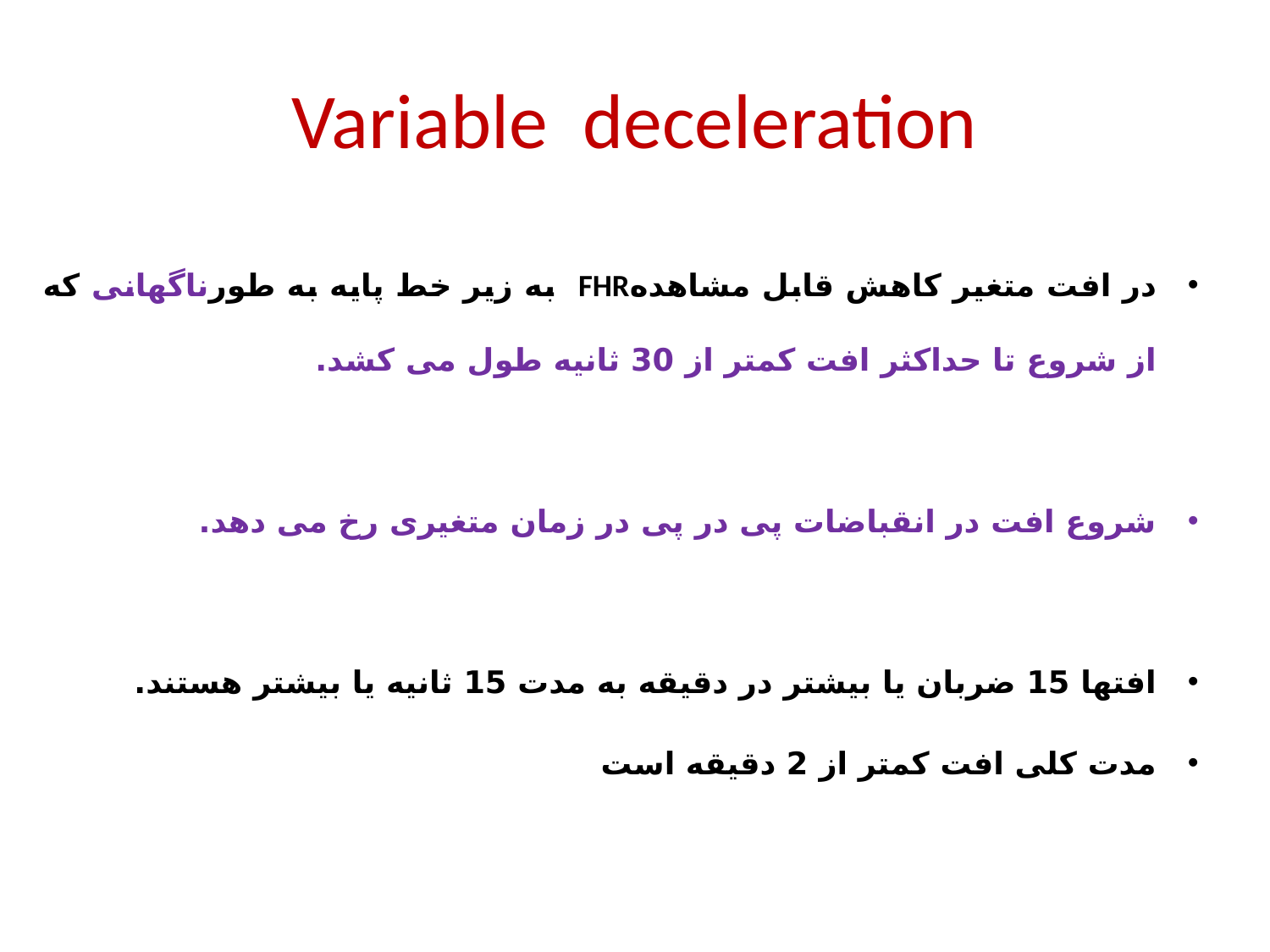

# Variable  deceleration
در افت متغیر کاهش قابل مشاهدهFHR  به زیر خط پایه به طورناگهانی که از شروع تا حداکثر افت کمتر از 30 ثانیه طول می کشد.

شروع افت در انقباضات پی در پی در زمان متغیری رخ می دهد.

افتها 15 ضربان یا بیشتر در دقیقه به مدت 15 ثانیه یا بیشتر هستند.
مدت کلی افت کمتر از 2 دقیقه است